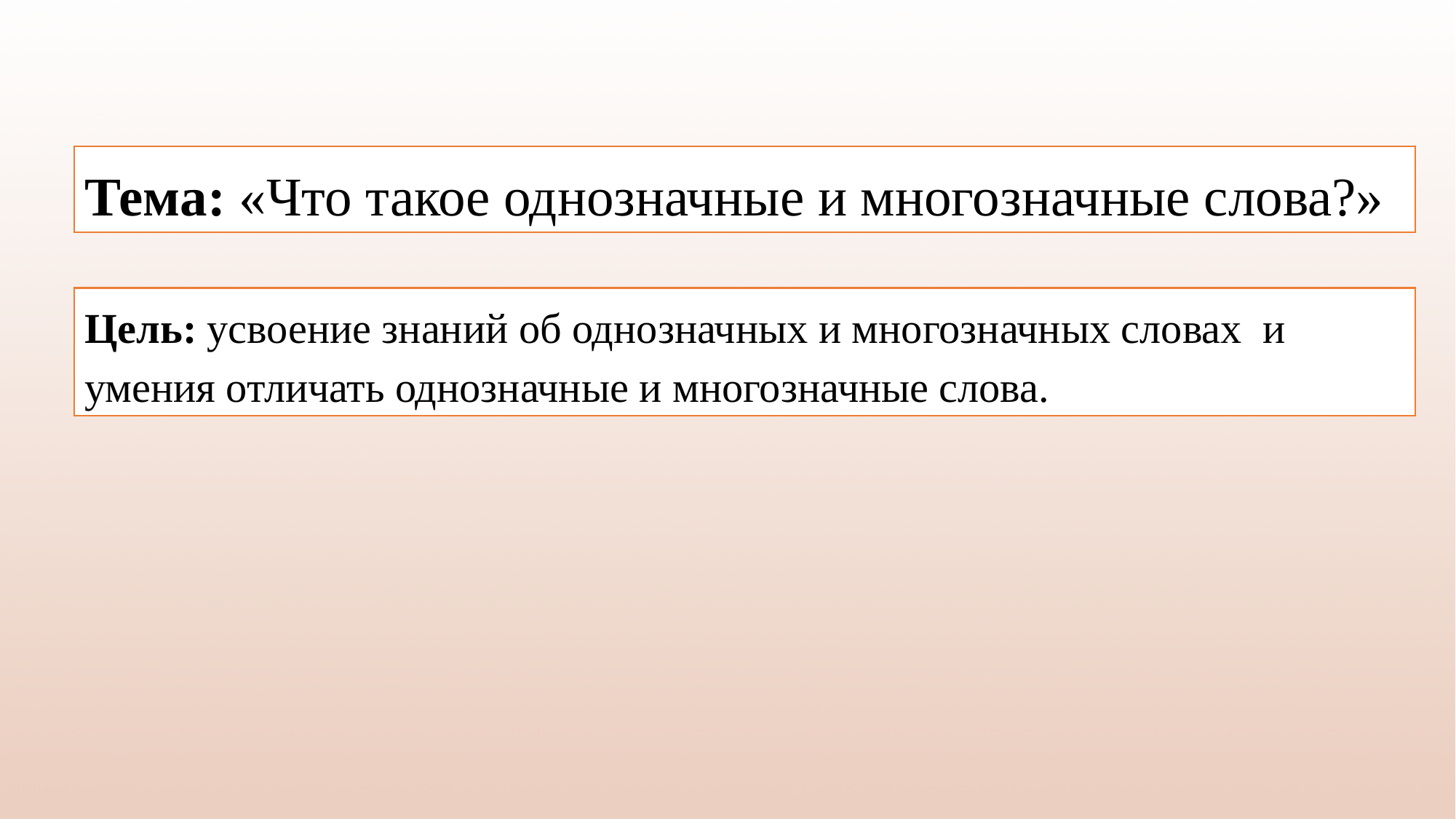

Тема: «Что такое однозначные и многозначные слова?»
Цель: усвоение знаний об однозначных и многозначных словах  и  умения отличать однозначные и многозначные слова.